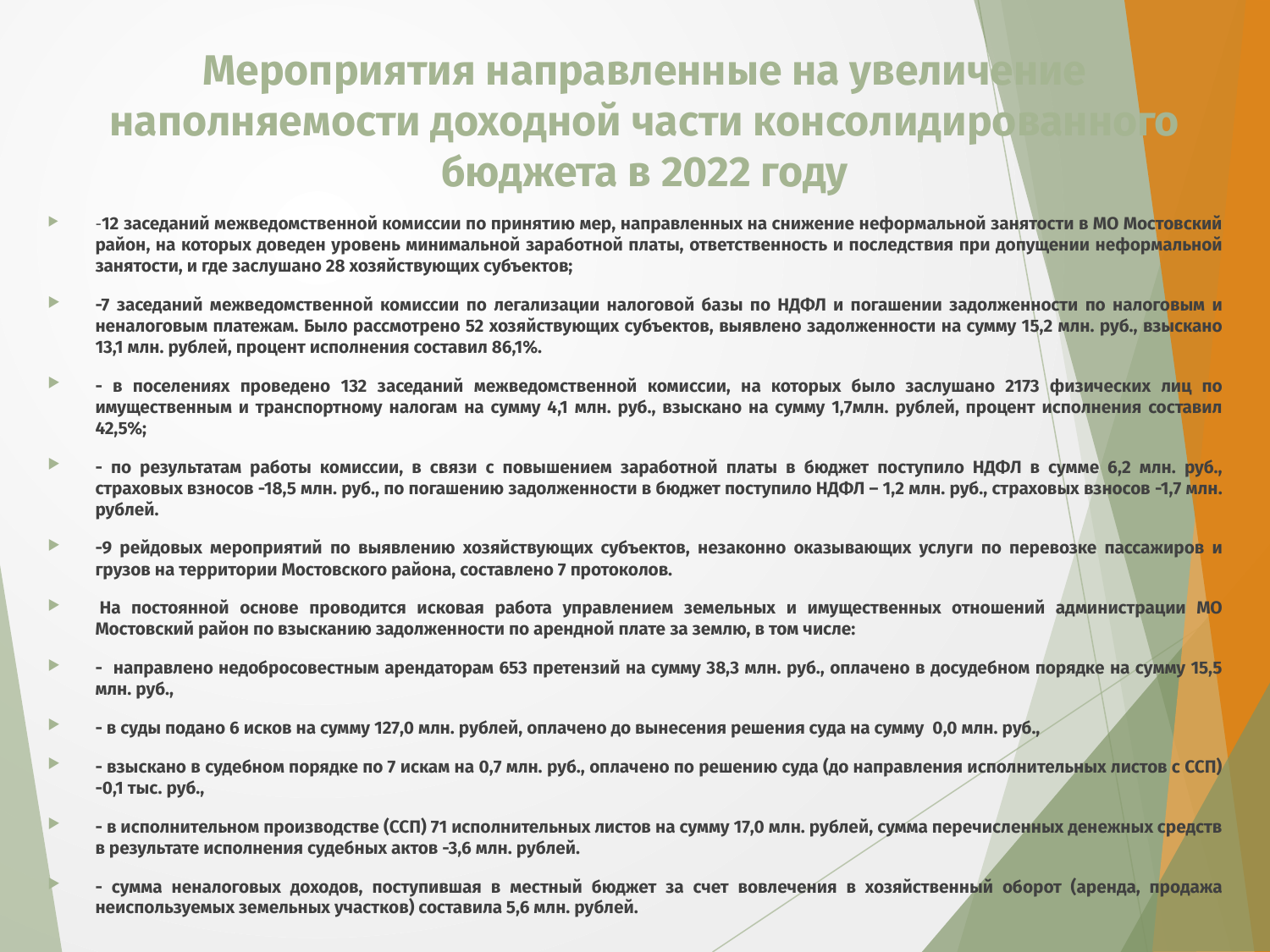

# Мероприятия направленные на увеличение наполняемости доходной части консолидированного бюджета в 2022 году
-12 заседаний межведомственной комиссии по принятию мер, направленных на снижение неформальной занятости в МО Мостовский район, на которых доведен уровень минимальной заработной платы, ответственность и последствия при допущении неформальной занятости, и где заслушано 28 хозяйствующих субъектов;
-7 заседаний межведомственной комиссии по легализации налоговой базы по НДФЛ и погашении задолженности по налоговым и неналоговым платежам. Было рассмотрено 52 хозяйствующих субъектов, выявлено задолженности на сумму 15,2 млн. руб., взыскано 13,1 млн. рублей, процент исполнения составил 86,1%.
- в поселениях проведено 132 заседаний межведомственной комиссии, на которых было заслушано 2173 физических лиц по имущественным и транспортному налогам на сумму 4,1 млн. руб., взыскано на сумму 1,7млн. рублей, процент исполнения составил 42,5%;
- по результатам работы комиссии, в связи с повышением заработной платы в бюджет поступило НДФЛ в сумме 6,2 млн. руб., страховых взносов -18,5 млн. руб., по погашению задолженности в бюджет поступило НДФЛ – 1,2 млн. руб., страховых взносов -1,7 млн. рублей.
-9 рейдовых мероприятий по выявлению хозяйствующих субъектов, незаконно оказывающих услуги по перевозке пассажиров и грузов на территории Мостовского района, составлено 7 протоколов.
 На постоянной основе проводится исковая работа управлением земельных и имущественных отношений администрации МО Мостовский район по взысканию задолженности по арендной плате за землю, в том числе:
-  направлено недобросовестным арендаторам 653 претензий на сумму 38,3 млн. руб., оплачено в досудебном порядке на сумму 15,5 млн. руб.,
- в суды подано 6 исков на сумму 127,0 млн. рублей, оплачено до вынесения решения суда на сумму  0,0 млн. руб.,
- взыскано в судебном порядке по 7 искам на 0,7 млн. руб., оплачено по решению суда (до направления исполнительных листов с ССП) -0,1 тыс. руб.,
- в исполнительном производстве (ССП) 71 исполнительных листов на сумму 17,0 млн. рублей, сумма перечисленных денежных средств в результате исполнения судебных актов -3,6 млн. рублей.
- сумма неналоговых доходов, поступившая в местный бюджет за счет вовлечения в хозяйственный оборот (аренда, продажа неиспользуемых земельных участков) составила 5,6 млн. рублей.